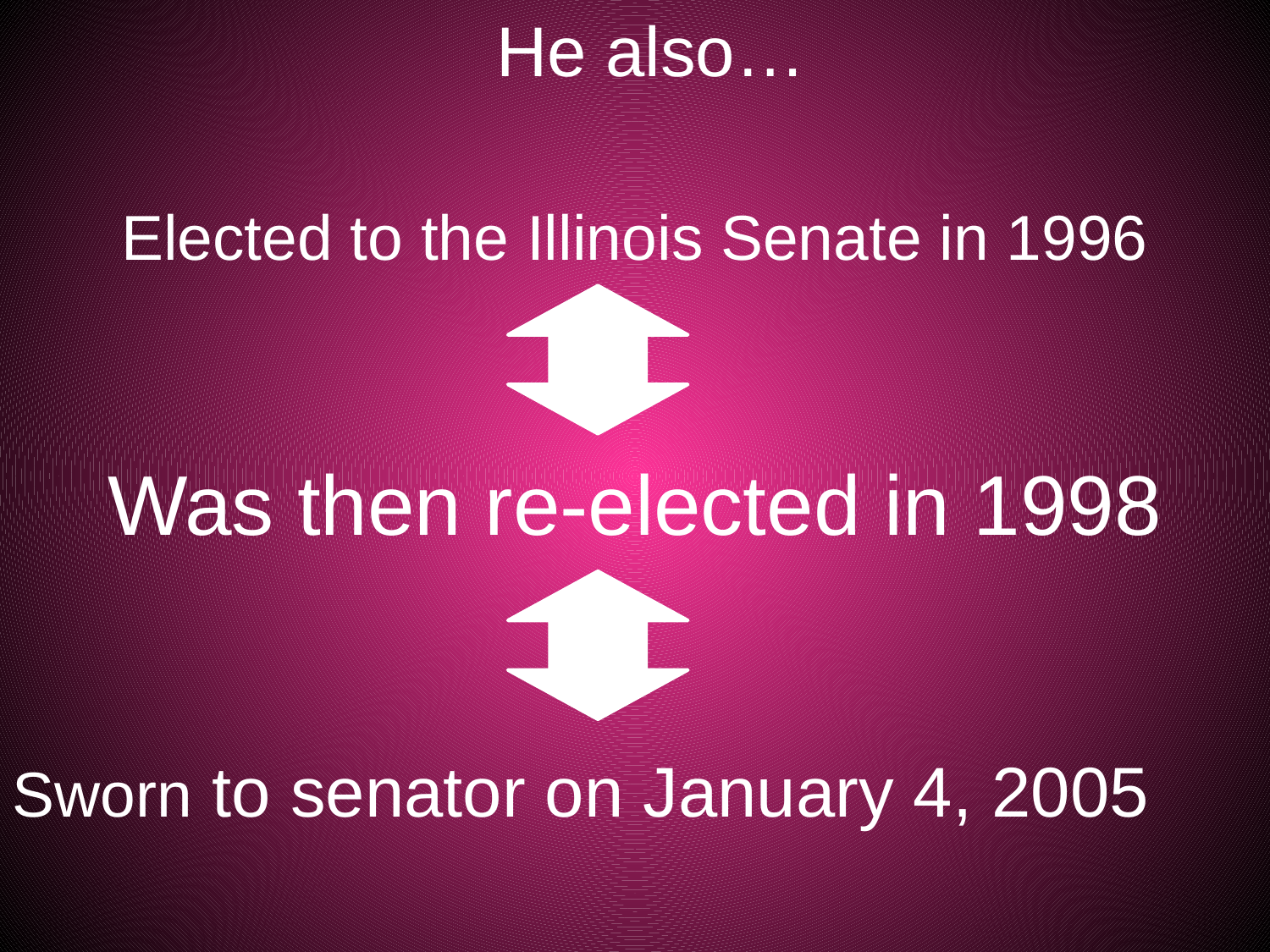

He also…
Elected to the Illinois Senate in 1996

Was then re-elected in 1998

Sworn to senator on January 4, 2005